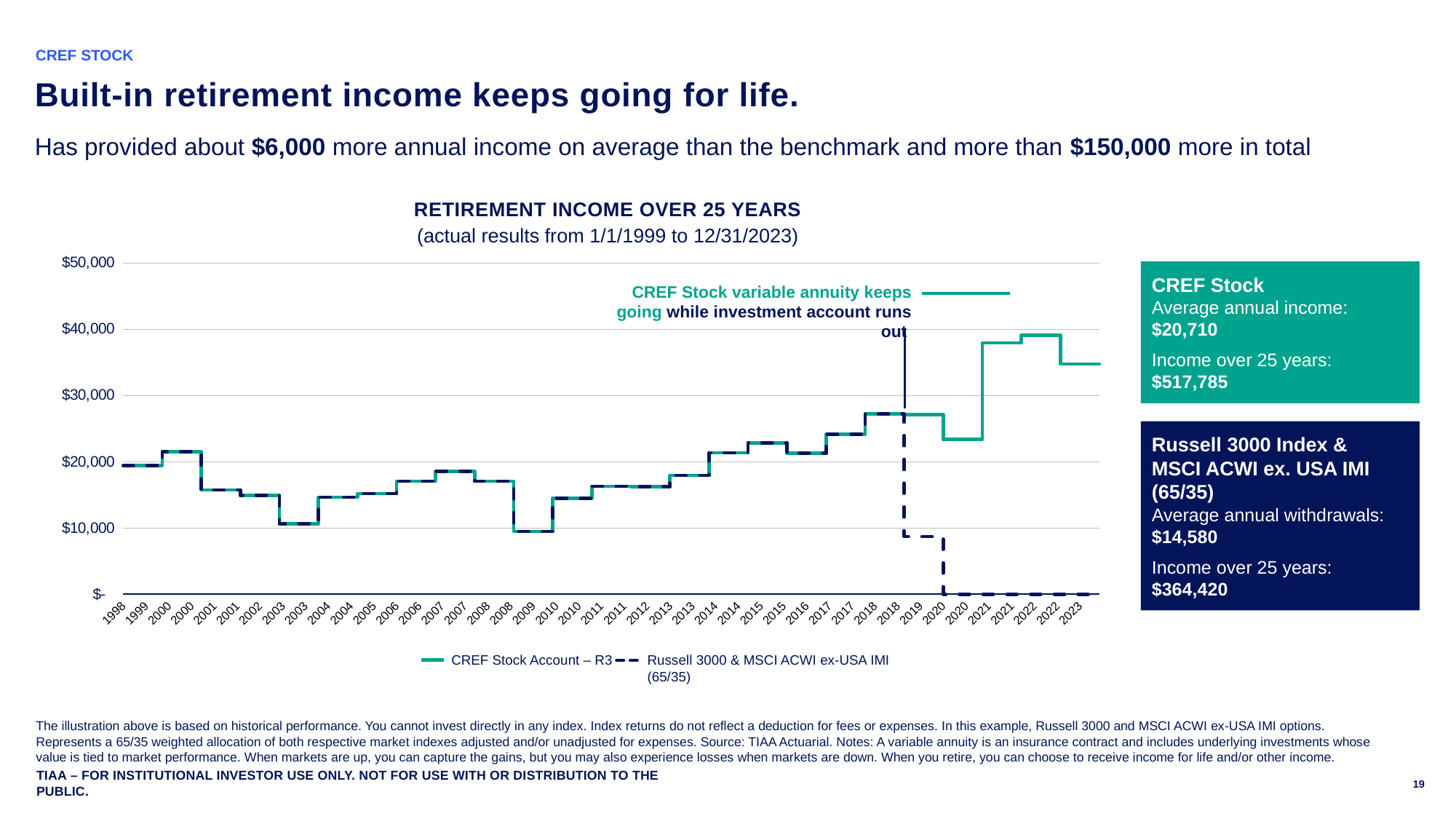

CREF STOCK
# Built-in retirement income keeps going for life.
Has provided about $6,000 more annual income on average than the benchmark and more than $150,000 more in total
RETIREMENT INCOME OVER 25 YEARS
(actual results from 1/1/1999 to 12/31/2023)

### Chart

| Category | CREF Stock Account | Russell 3000 & MSCI EAFE + Can 65/35 |
|---|---|---|
| 36525 | 19387.771172281282 | 19387.771172281282 |
| 36891 | 21466.112878962464 | 21466.112878962464 |
| 37256 | 15715.310439285926 | 15715.310439285926 |
| 37621 | 14927.319828020294 | 14927.319828020294 |
| 37986 | 10619.331910687572 | 10619.331910687572 |
| 38352 | 14612.562626736113 | 14612.562626736113 |
| 38717 | 15186.515745939598 | 15186.515745939598 |
| 39082 | 17048.871073505135 | 17048.871073505135 |
| 39447 | 18555.686946870363 | 18555.686946870363 |
| 39813 | 17053.466126389605 | 17053.466126389605 |
| 40178 | 9471.726543082343 | 9471.726543082343 |
| 40543 | 14494.58633721684 | 14494.58633721684 |
| 40908 | 16285.554719838527 | 16285.554719838527 |
| 41274 | 16231.586910980513 | 16231.586910980513 |
| 41639 | 17908.689954421458 | 17908.689954421458 |
| 42004 | 21338.230667833148 | 21338.230667833148 |
| 42369 | 22824.42263199914 | 22824.42263199914 |
| 42735 | 21231.696737311988 | 21231.696737311988 |
| 43100 | 24148.945734742243 | 24148.945734742243 |
| 43465 | 27209.058455522347 | 27209.058455522347 |
| 43830 | 27056.32731061763 | 8703.05414351428 |
| 44196 | 23342.369578311005 | 0.0 |
| 44561 | 37892.2391429385 | 0.0 |
| 44926 | 39065.300176670506 | 0.0 |
| 45291 | 34710.423469888614 | 0.0 |
| 36160 | 19387.771172281282 | 19387.771172281282 |
| 36525 | 21466.112878962464 | 21466.112878962464 |
| 36891 | 15715.310439285926 | 15715.310439285926 |
| 37256 | 14927.319828020294 | 14927.319828020294 |
| 37621 | 10619.331910687572 | 10619.331910687572 |
| 37986 | 14612.562626736113 | 14612.562626736113 |
| 38352 | 15186.515745939598 | 15186.515745939598 |
| 38717 | 17048.871073505135 | 17048.871073505135 |
| 39082 | 18555.686946870363 | 18555.686946870363 |
| 39447 | 17053.466126389605 | 17053.466126389605 |
| 39813 | 9471.726543082343 | 9471.726543082343 |
| 40178 | 14494.58633721684 | 14494.58633721684 |
| 40543 | 16285.554719838527 | 16285.554719838527 |
| 40908 | 16231.586910980513 | 16231.586910980513 |
| 41274 | 17908.689954421458 | 17908.689954421458 |
| 41639 | 21338.230667833148 | 21338.230667833148 |
| 42004 | 22824.42263199914 | 22824.42263199914 |
| 42369 | 21231.696737311988 | 21231.696737311988 |
| 42735 | 24148.945734742243 | 24148.945734742243 |
| 43100 | 27209.058455522347 | 27209.058455522347 |
| 43465 | 27056.32731061763 | 8703.05414351428 |
| 43830 | 23342.369578311005 | 0.0 |
| 44196 | 37892.2391429385 | 0.0 |
| 44561 | 39065.300176670506 | 0.0 |
| 44926 | 34710.423469888614 | 0.0 |
|  | None | None |
|  | None | None |
CREF Stock
Average annual income:
$20,710
Income over 25 years:
$517,785
CREF Stock variable annuity keeps going while investment account runs out
Russell 3000 Index &
MSCI ACWI ex. USA IMI (65/35)
Average annual withdrawals:
$14,580
Income over 25 years:
$364,420
CREF Stock Account – R3
Russell 3000 & MSCI ACWI ex-USA IMI (65/35)
The illustration above is based on historical performance. You cannot invest directly in any index. Index returns do not reflect a deduction for fees or expenses. In this example, Russell 3000 and MSCI ACWI ex-USA IMI options. Represents a 65/35 weighted allocation of both respective market indexes adjusted and/or unadjusted for expenses. Source: TIAA Actuarial. Notes: A variable annuity is an insurance contract and includes underlying investments whose value is tied to market performance. When markets are up, you can capture the gains, but you may also experience losses when markets are down. When you retire, you can choose to receive income for life and/or other income.
TIAA – FOR Institutional INVESTOR USE ONLY. NOT FOR USE WITH OR DISTRIBUTION TO THE PUBLIC.
19